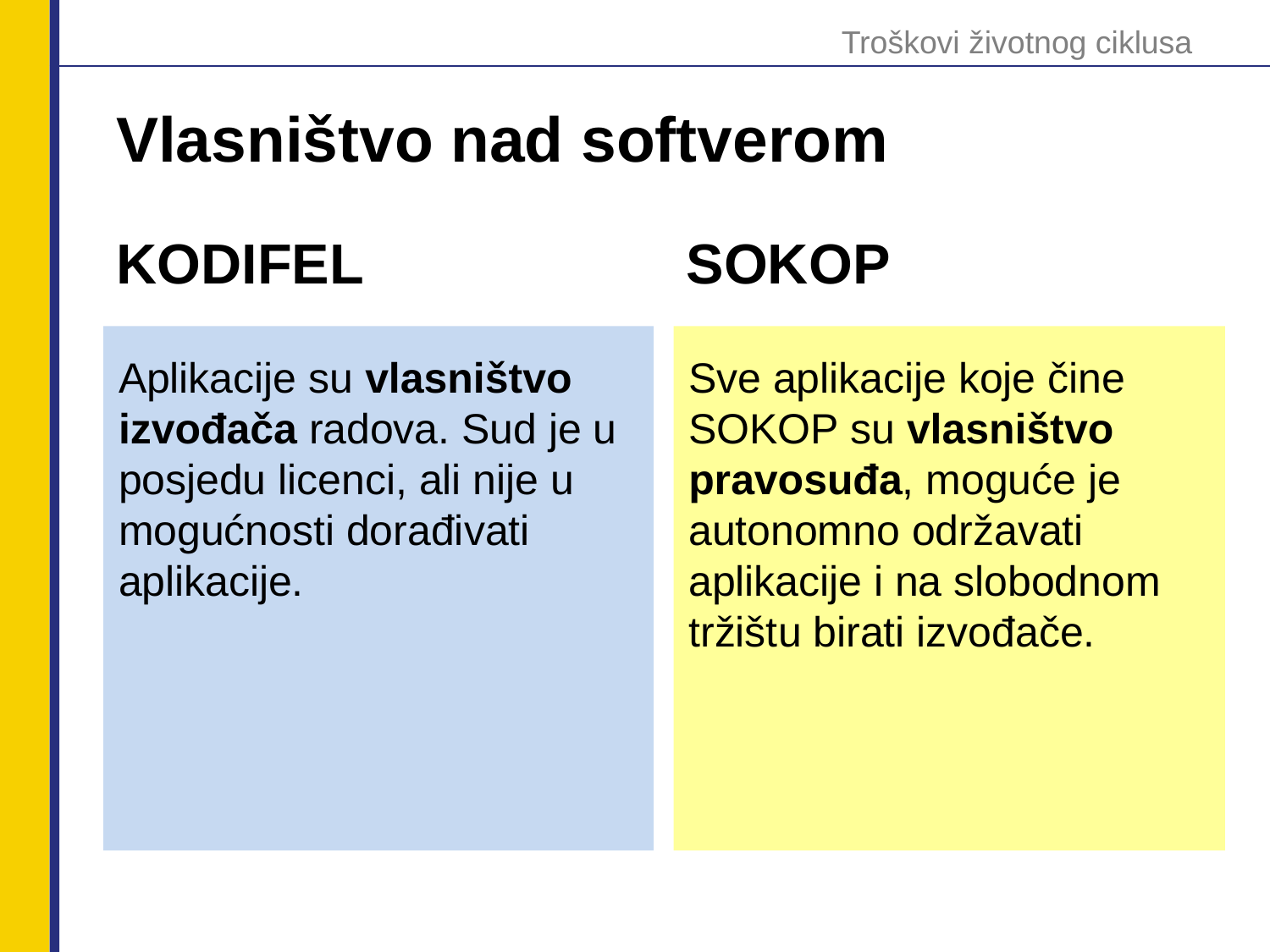

Troškovi životnog ciklusa
# Vlasništvo nad softverom
KODIFEL
SOKOP
Aplikacije su vlasništvo izvođača radova. Sud je u posjedu licenci, ali nije u mogućnosti dorađivati aplikacije.
Sve aplikacije koje čine SOKOP su vlasništvo pravosuđa, moguće je autonomno održavati aplikacije i na slobodnom tržištu birati izvođače.